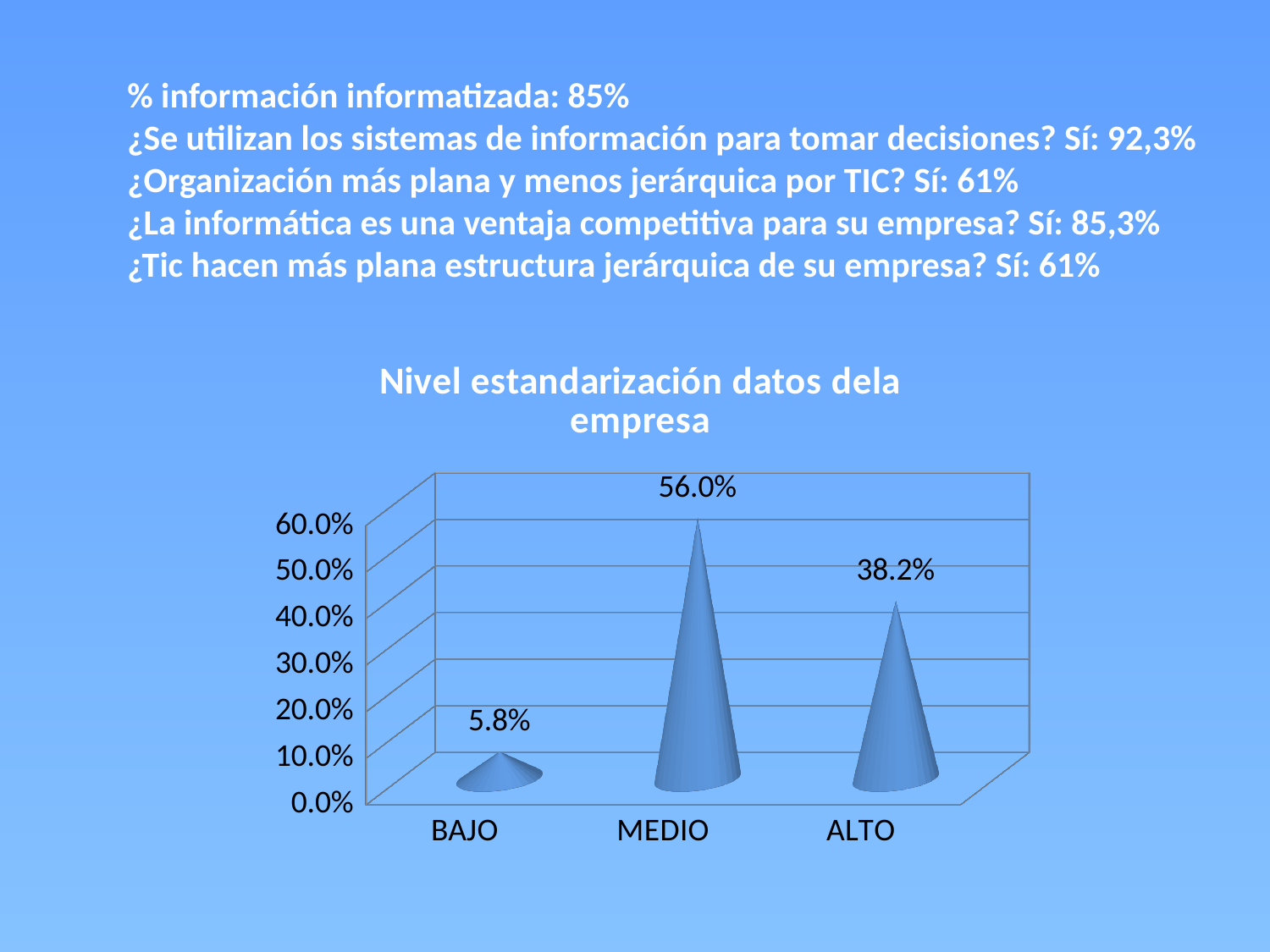

% información informatizada: 85%
¿Se utilizan los sistemas de información para tomar decisiones? Sí: 92,3%
¿Organización más plana y menos jerárquica por TIC? Sí: 61%
¿La informática es una ventaja competitiva para su empresa? Sí: 85,3%
¿Tic hacen más plana estructura jerárquica de su empresa? Sí: 61%

[unsupported chart]